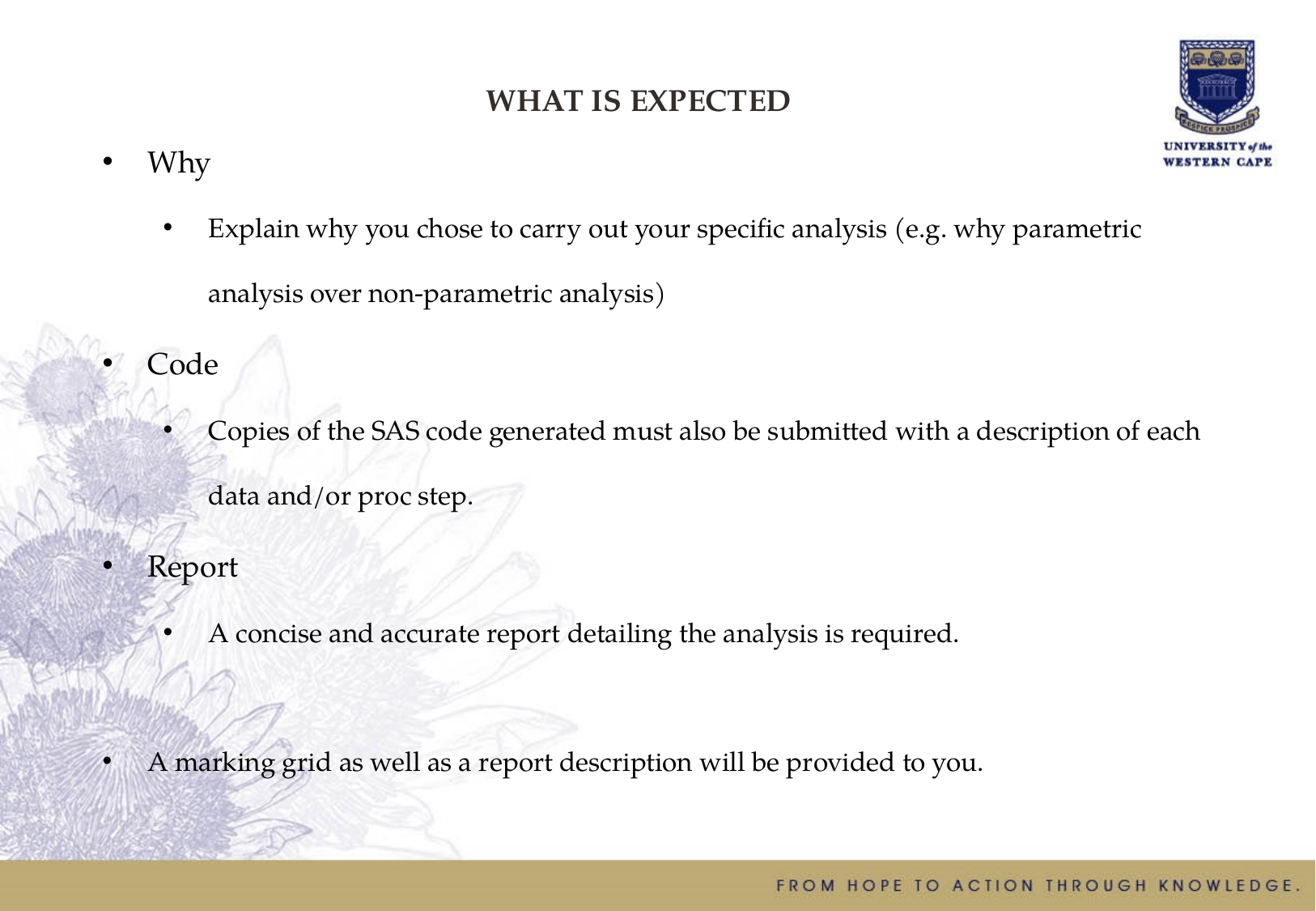

What is Expected
Why
Explain why you chose to carry out your specific analysis (e.g. why parametric analysis over non-parametric analysis)
Code
Copies of the SAS code generated must also be submitted with a description of each data and/or proc step.
Report
A concise and accurate report detailing the analysis is required.

A marking grid as well as a report description will be provided to you.